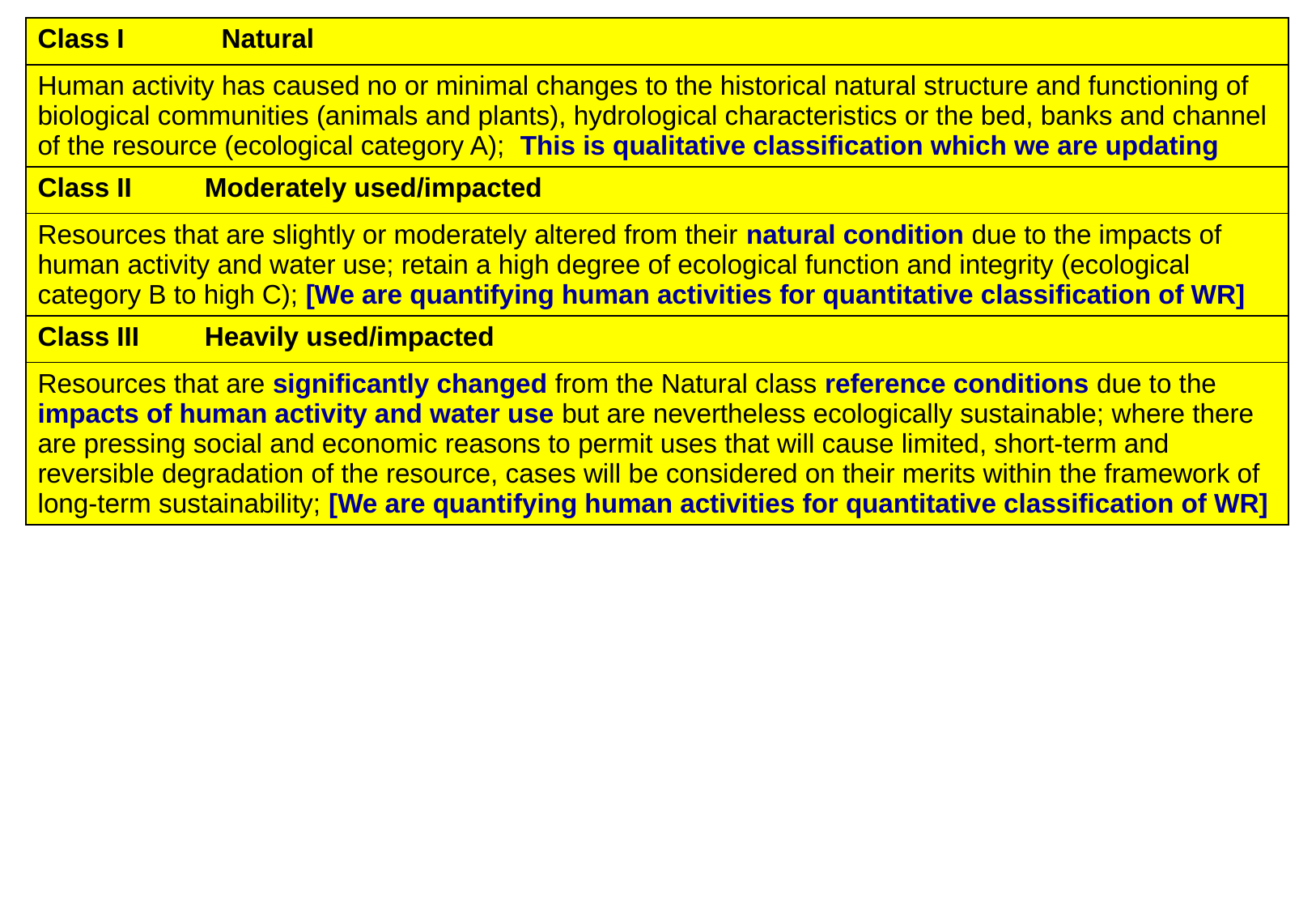

| Class I Natural |
| --- |
| Human activity has caused no or minimal changes to the historical natural structure and functioning of biological communities (animals and plants), hydrological characteristics or the bed, banks and channel of the resource (ecological category A); This is qualitative classification which we are updating |
| Class II Moderately used/impacted |
| Resources that are slightly or moderately altered from their natural condition due to the impacts of human activity and water use; retain a high degree of ecological function and integrity (ecological category B to high C); [We are quantifying human activities for quantitative classification of WR] |
| Class III Heavily used/impacted |
| Resources that are significantly changed from the Natural class reference conditions due to the impacts of human activity and water use but are nevertheless ecologically sustainable; where there are pressing social and economic reasons to permit uses that will cause limited, short-term and reversible degradation of the resource, cases will be considered on their merits within the framework of long-term sustainability; [We are quantifying human activities for quantitative classification of WR] |